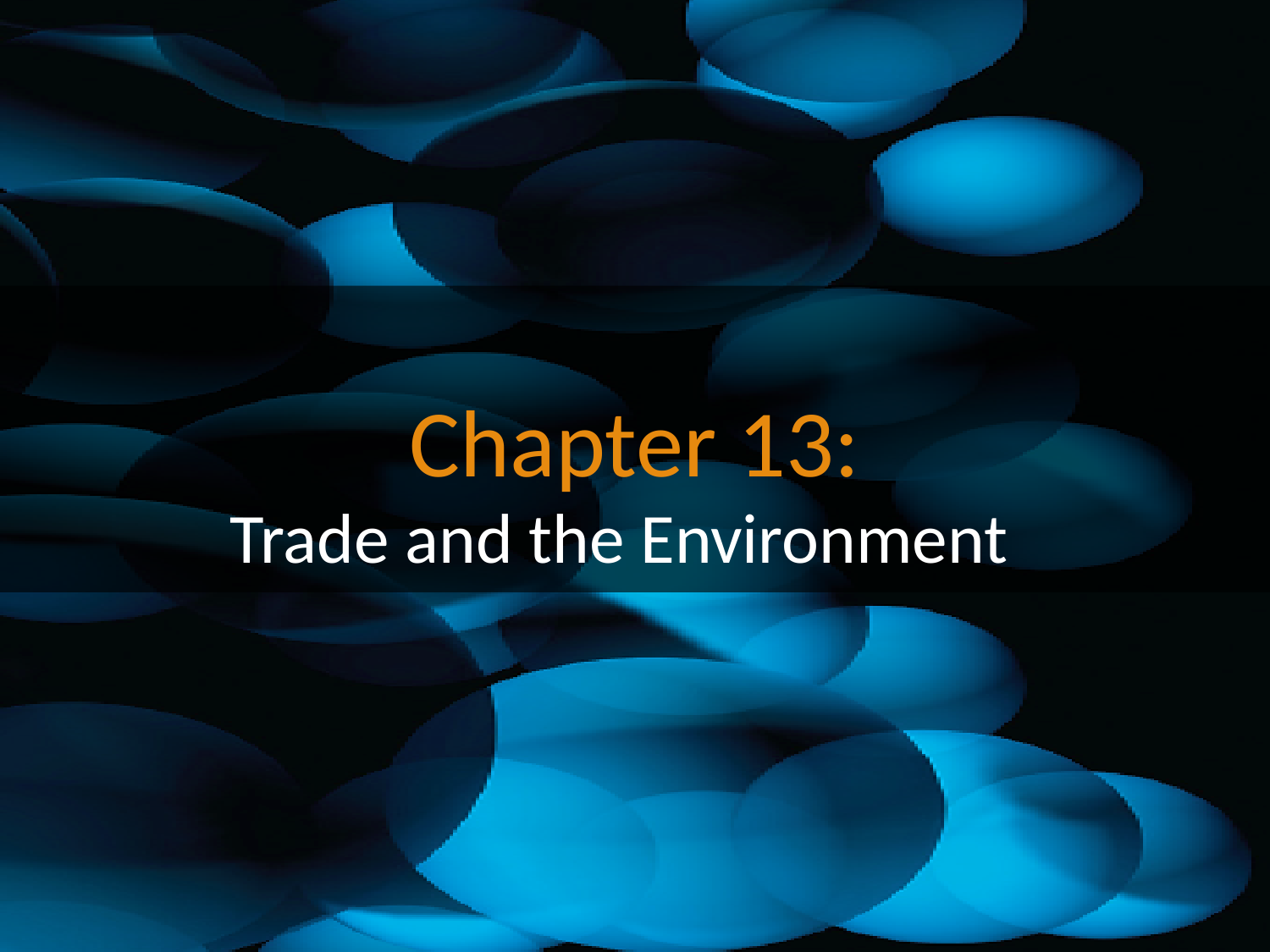

# Chapter 13:
Trade and the Environment